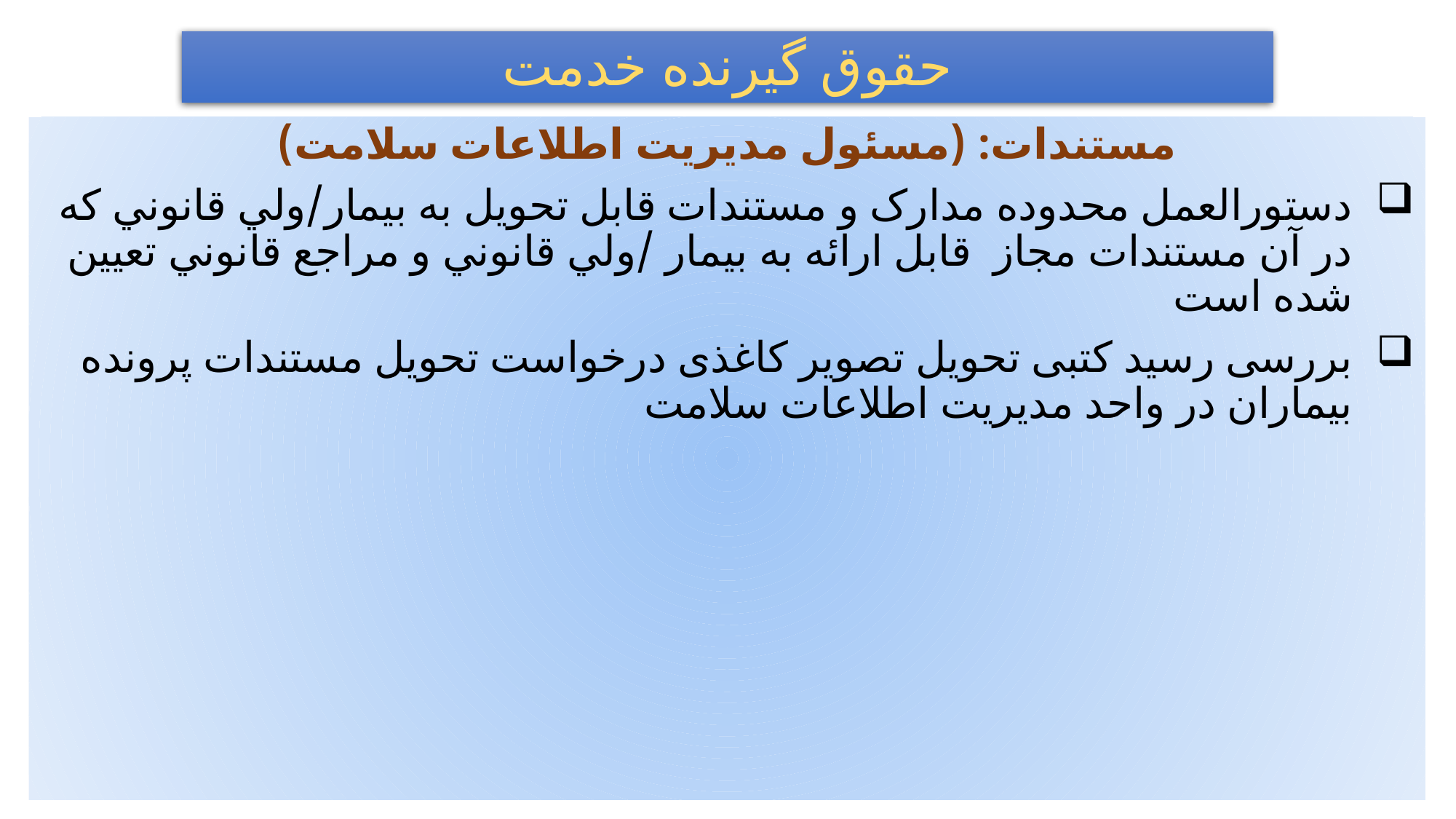

# حقوق گيرنده خدمت
مستندات: (مسئول مديريت اطلاعات سلامت)
دستورالعمل محدوده مدارک و مستندات قابل تحويل به بيمار/ولي قانوني که در آن مستندات مجاز  قابل ارائه به بيمار /ولي قانوني و مراجع قانوني تعيين شده است
بررسی رسید کتبی تحویل تصویر کاغذی درخواست تحویل مستندات پرونده بیماران در واحد مدیریت اطلاعات سلامت